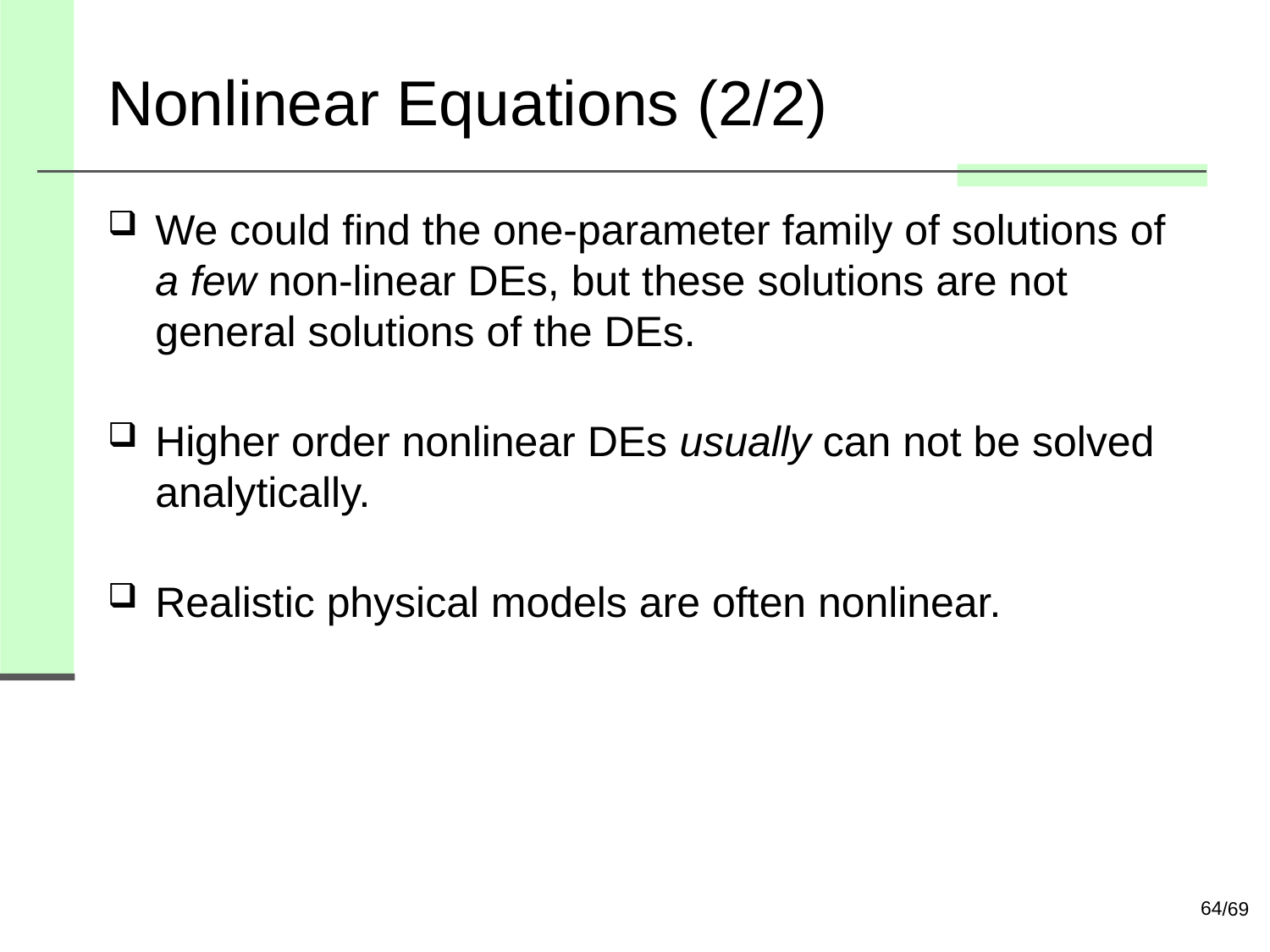

# Nonlinear Equations (2/2)
We could find the one-parameter family of solutions of a few non-linear DEs, but these solutions are not general solutions of the DEs.
Higher order nonlinear DEs usually can not be solved analytically.
Realistic physical models are often nonlinear.
64